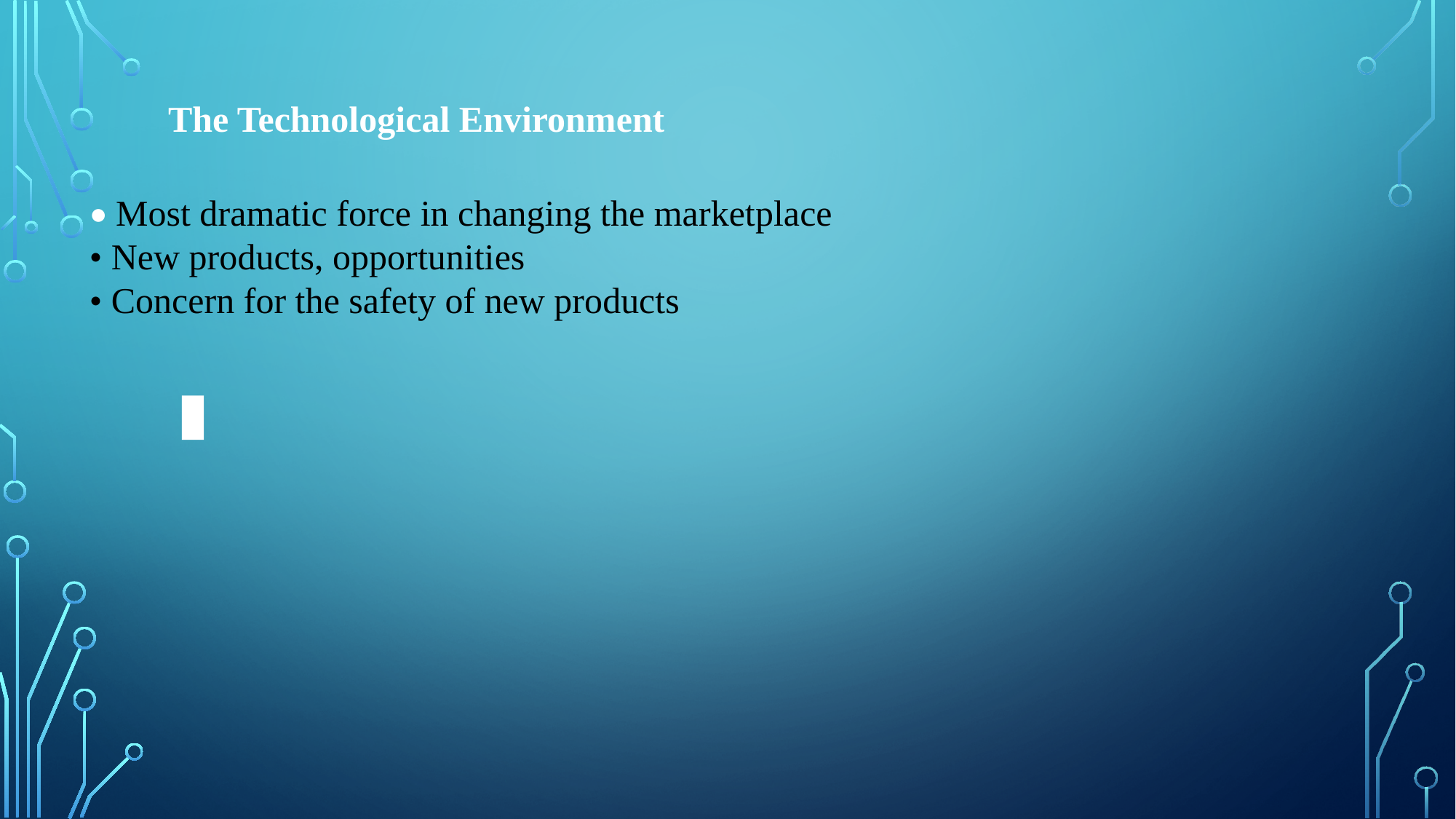

The Technological Environment
• Most dramatic force in changing the marketplace
• New products, opportunities
• Concern for the safety of new products